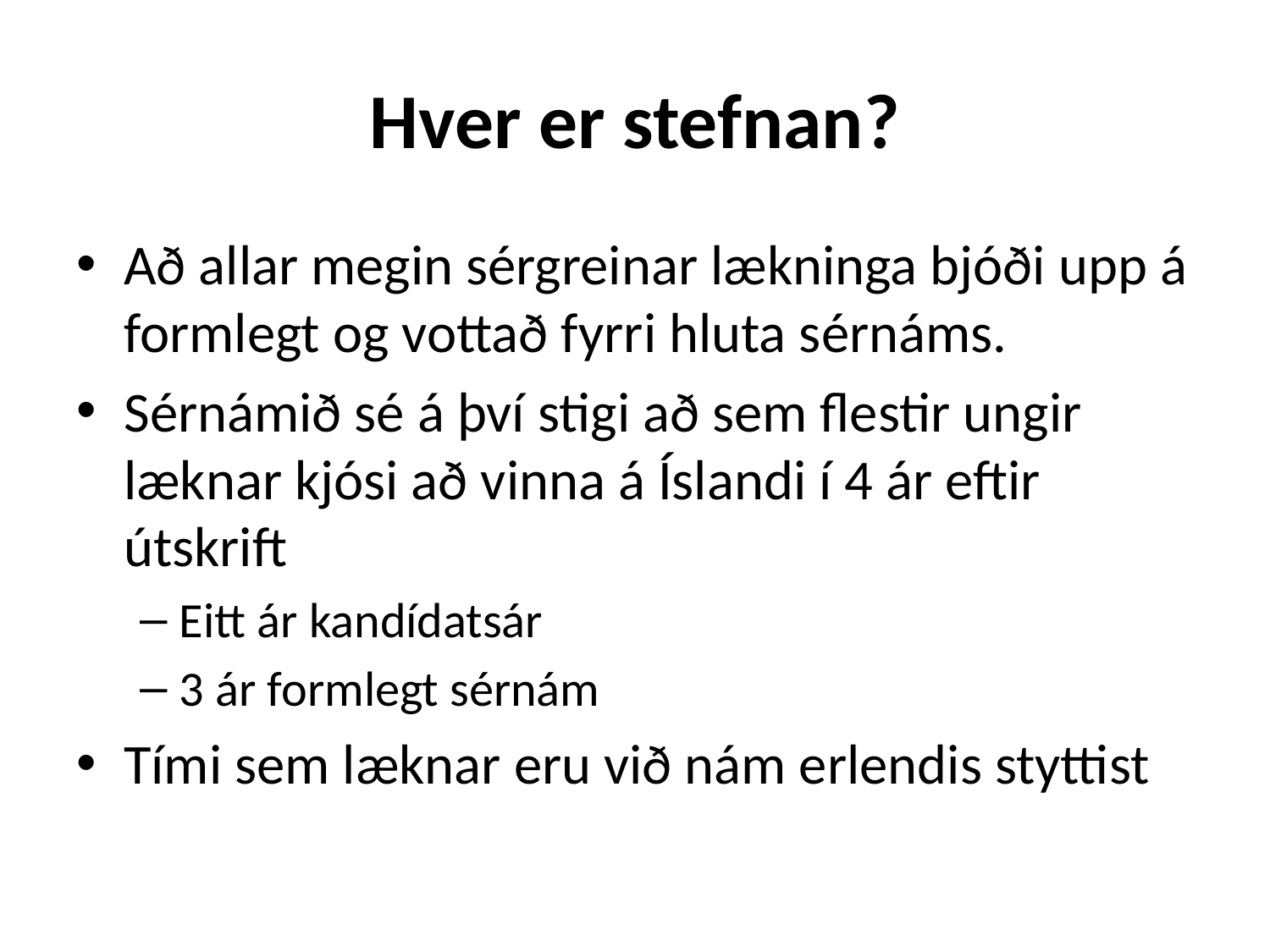

# Hver er stefnan?
Að allar megin sérgreinar lækninga bjóði upp á formlegt og vottað fyrri hluta sérnáms.
Sérnámið sé á því stigi að sem flestir ungir læknar kjósi að vinna á Íslandi í 4 ár eftir útskrift
Eitt ár kandídatsár
3 ár formlegt sérnám
Tími sem læknar eru við nám erlendis styttist